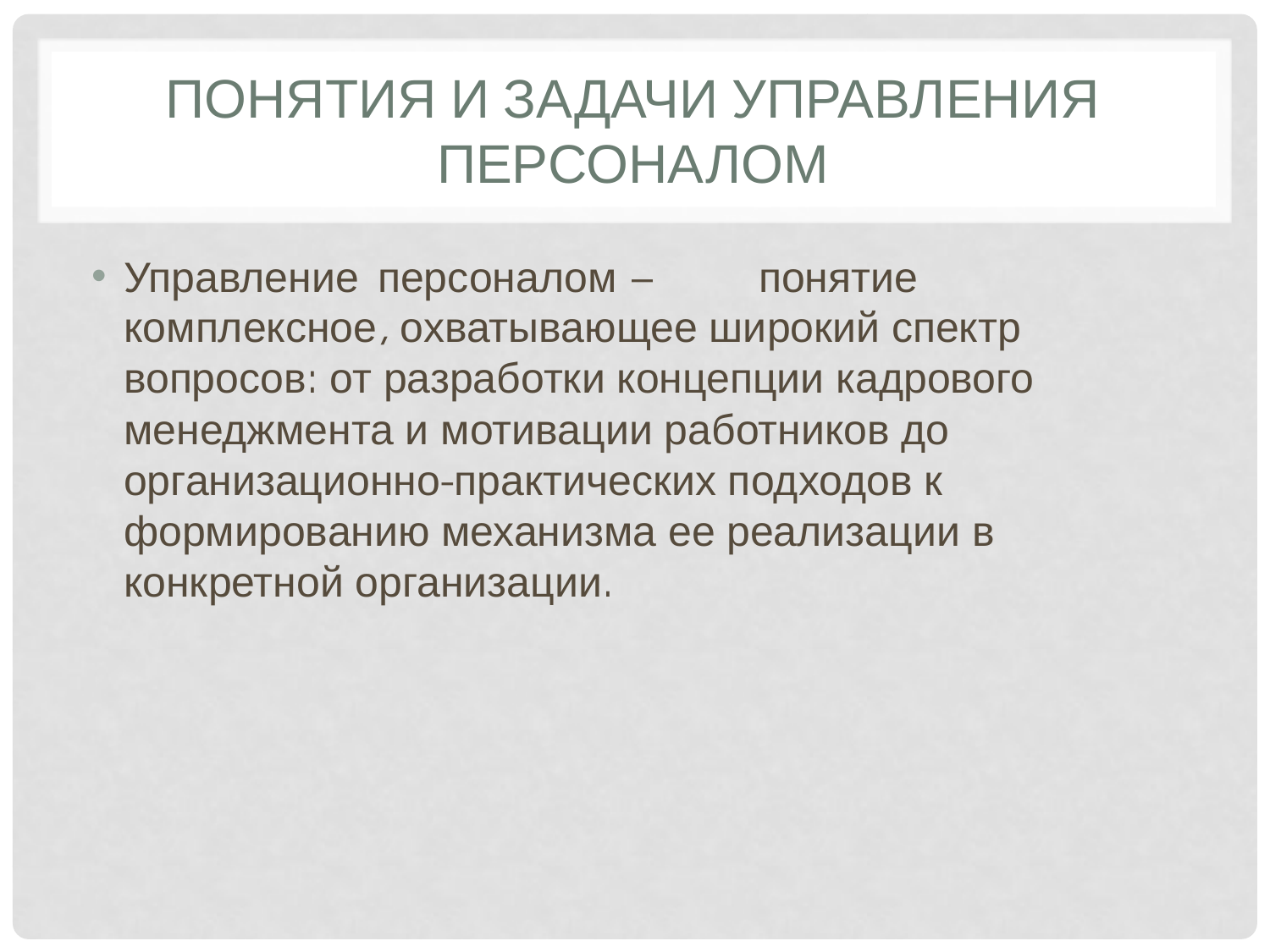

# Понятия и задачи управления персоналом
Управление 	персоналом 	– 	понятие комплексное, охватывающее широкий спектр вопросов: от разработки концепции кадрового менеджмента и мотивации работников до организационно-практических подходов к формированию механизма ее реализации в конкретной организации.